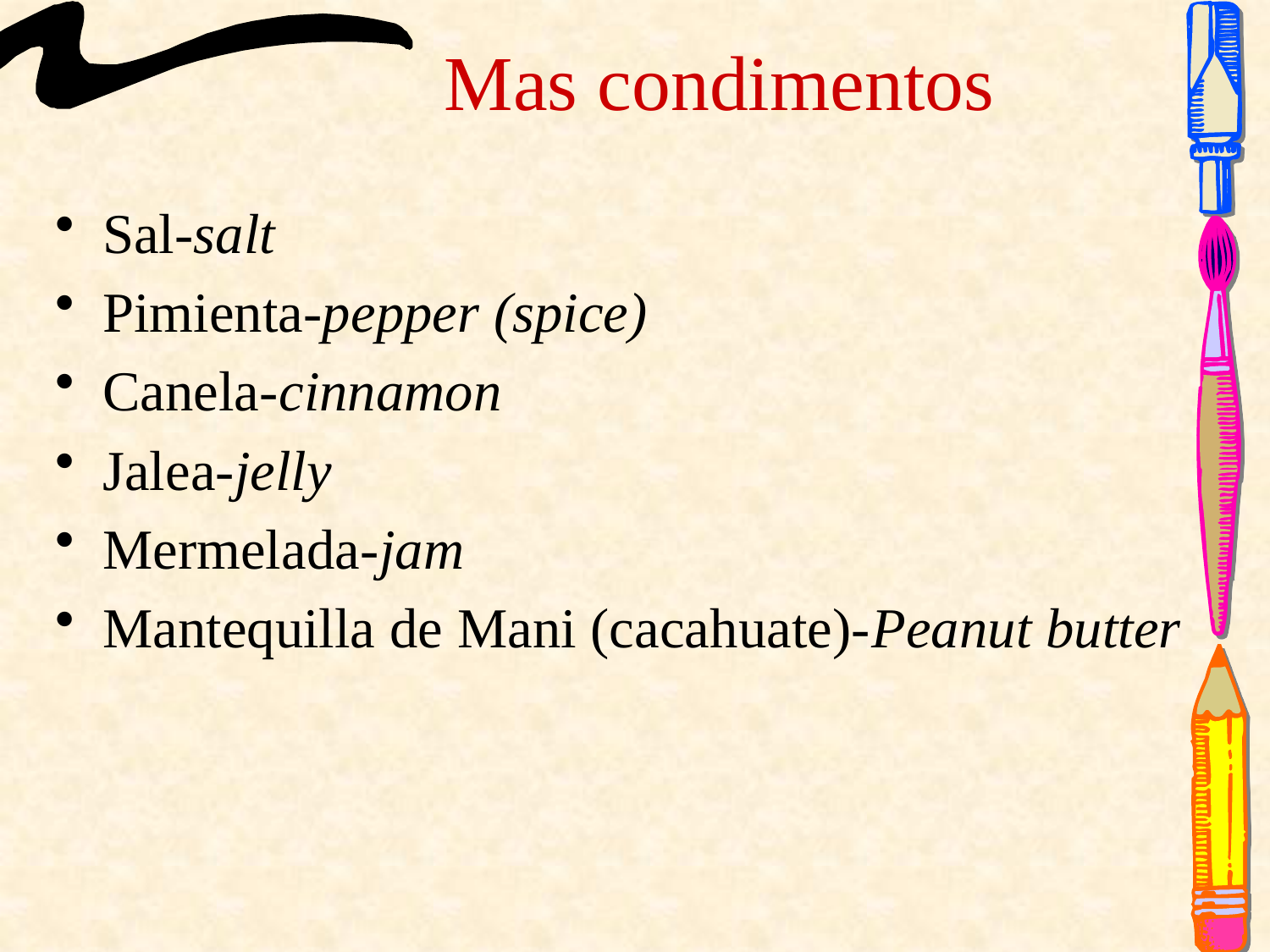

# Mas condimentos
Sal-salt
Pimienta-pepper (spice)
Canela-cinnamon
Jalea-jelly
Mermelada-jam
Mantequilla de Mani (cacahuate)-Peanut butter